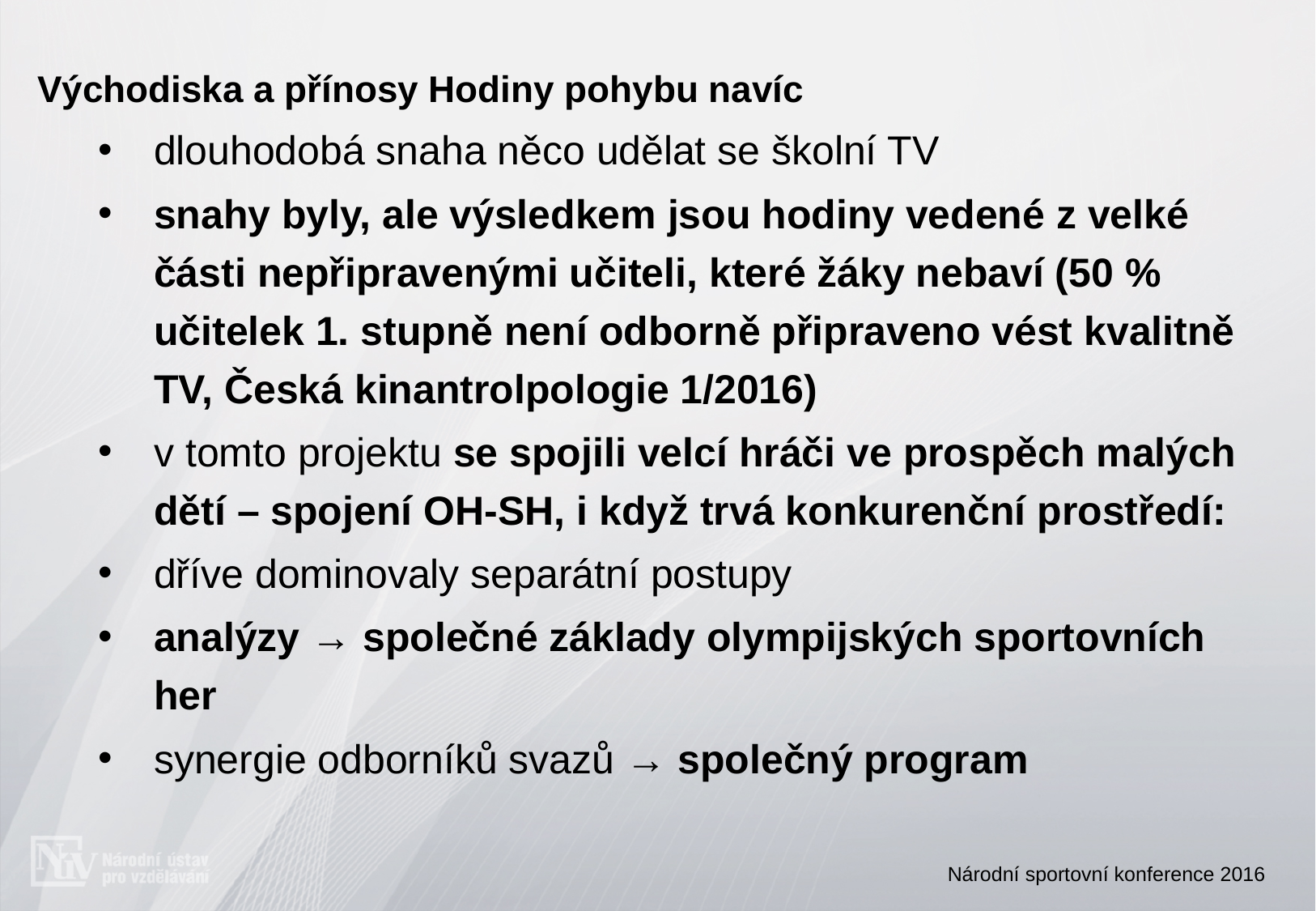

Východiska a přínosy Hodiny pohybu navíc
dlouhodobá snaha něco udělat se školní TV
snahy byly, ale výsledkem jsou hodiny vedené z velké části nepřipravenými učiteli, které žáky nebaví (50 % učitelek 1. stupně není odborně připraveno vést kvalitně TV, Česká kinantrolpologie 1/2016)
v tomto projektu se spojili velcí hráči ve prospěch malých dětí – spojení OH-SH, i když trvá konkurenční prostředí:
dříve dominovaly separátní postupy
analýzy → společné základy olympijských sportovních her
synergie odborníků svazů → společný program

# Národní sportovní konference 2016